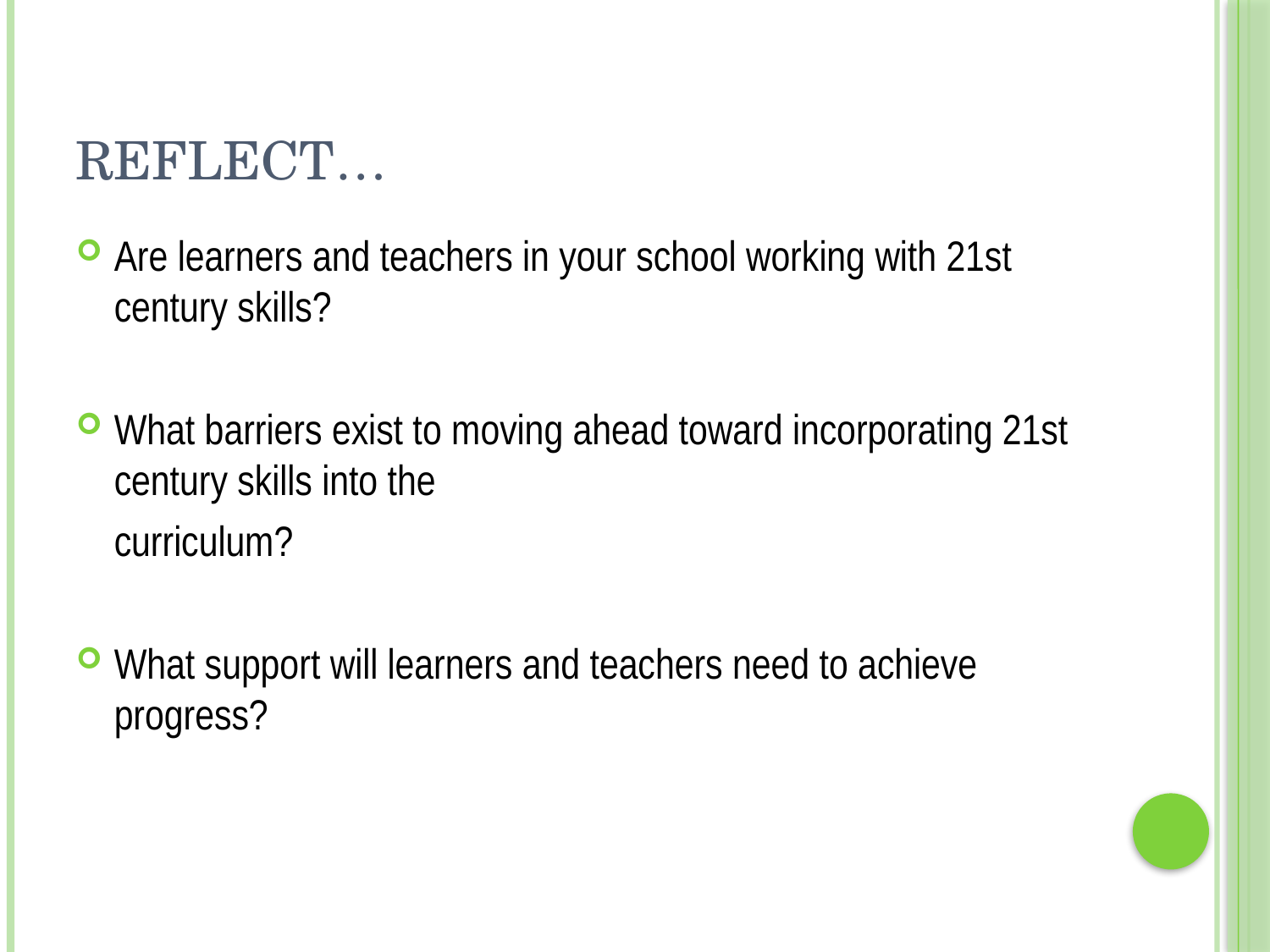

# Reflect…
Are learners and teachers in your school working with 21st century skills?

What barriers exist to moving ahead toward incorporating 21st century skills into the
	curriculum?

What support will learners and teachers need to achieve progress?